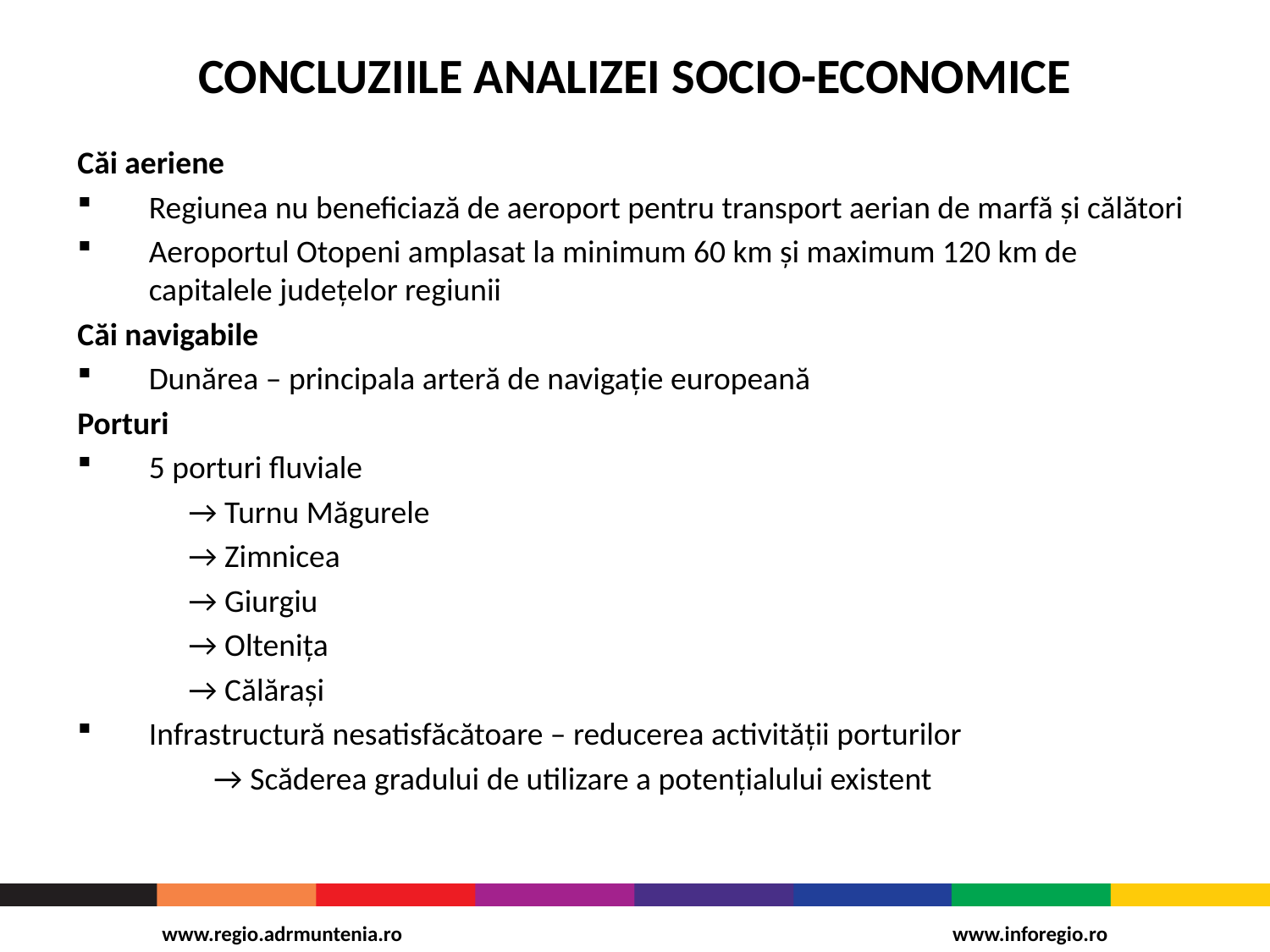

# CONCLUZIILE ANALIZEI SOCIO-ECONOMICE
Căi aeriene
Regiunea nu beneficiază de aeroport pentru transport aerian de marfă şi călători
Aeroportul Otopeni amplasat la minimum 60 km şi maximum 120 km de capitalele judeţelor regiunii
Căi navigabile
Dunărea – principala arteră de navigaţie europeană
Porturi
5 porturi fluviale
→ Turnu Măgurele
→ Zimnicea
→ Giurgiu
→ Olteniţa
→ Călăraşi
Infrastructură nesatisfăcătoare – reducerea activităţii porturilor
                   → Scăderea gradului de utilizare a potenţialului existent